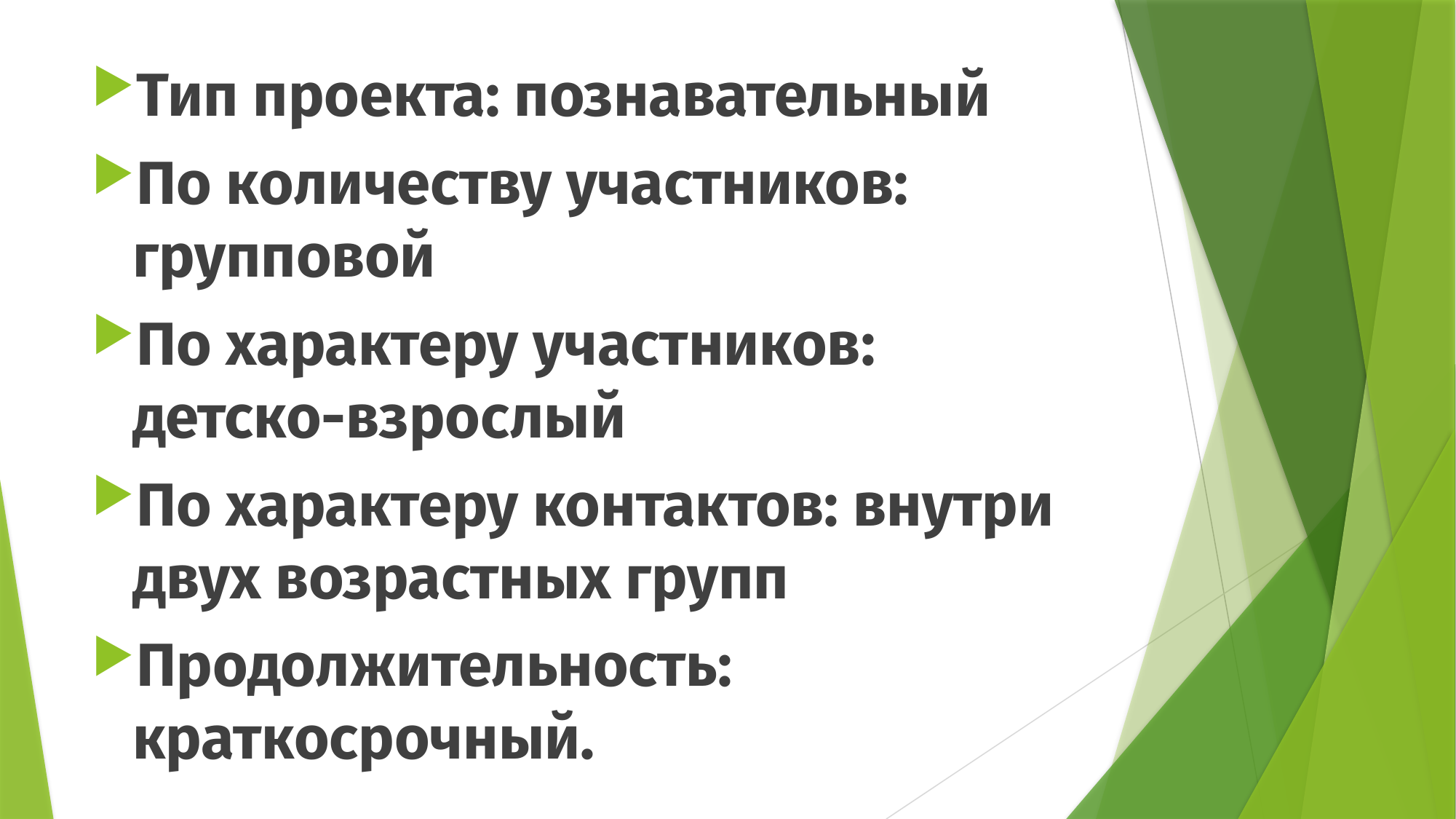

Тип проекта: познавательный
По количеству участников: групповой
По характеру участников: детско-взрослый
По характеру контактов: внутри двух возрастных групп
Продолжительность: краткосрочный.

# .